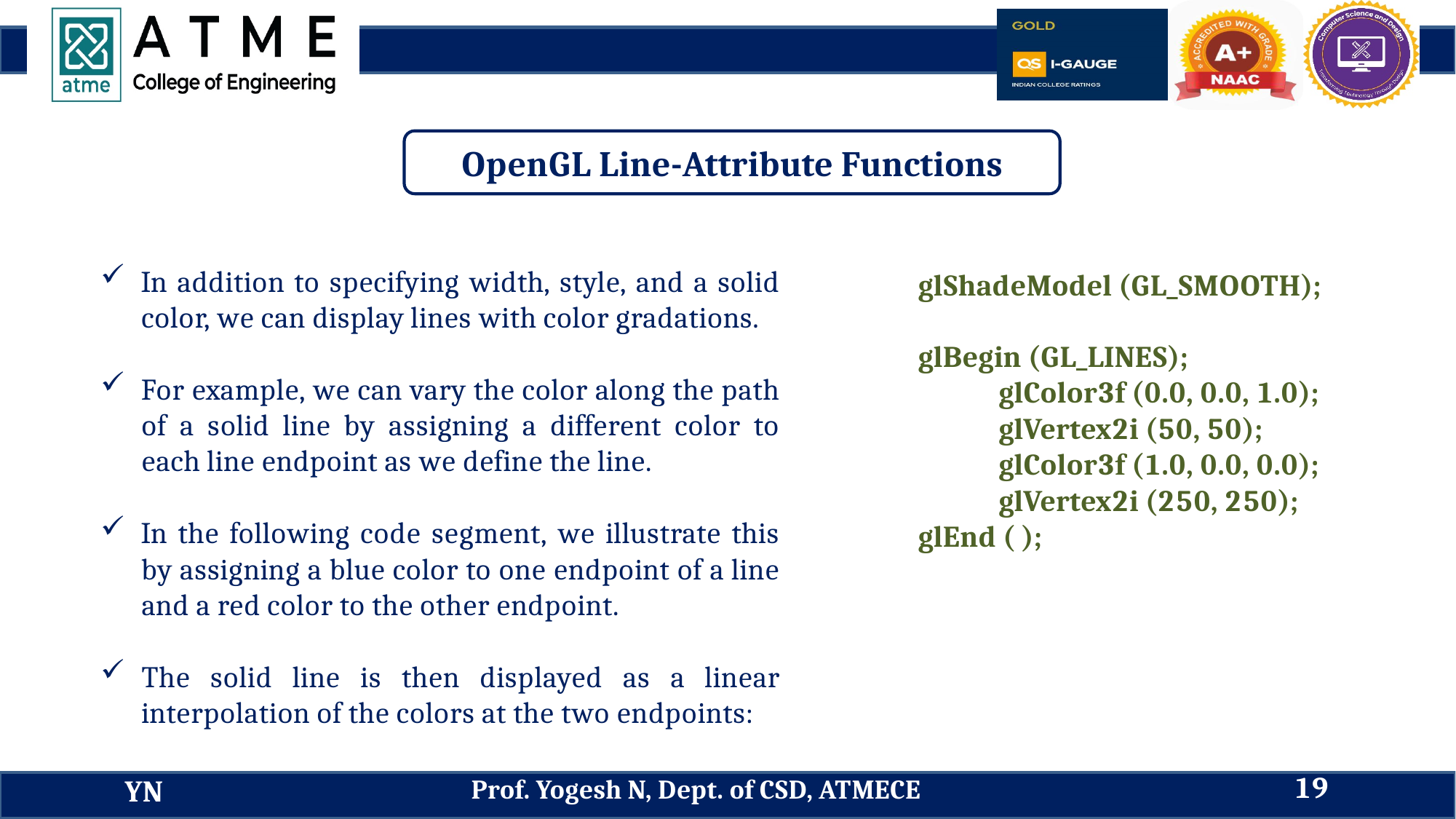

OpenGL Line-Attribute Functions
In addition to specifying width, style, and a solid color, we can display lines with color gradations.

For example, we can vary the color along the path of a solid line by assigning a different color to each line endpoint as we define the line.

In the following code segment, we illustrate this by assigning a blue color to one endpoint of a line and a red color to the other endpoint.

The solid line is then displayed as a linear interpolation of the colors at the two endpoints:
glShadeModel (GL_SMOOTH);

glBegin (GL_LINES);
glColor3f (0.0, 0.0, 1.0);
glVertex2i (50, 50);
glColor3f (1.0, 0.0, 0.0);
glVertex2i (250, 250);
glEnd ( );
19
Prof. Yogesh N, Dept. of CSD, ATMECE
YN